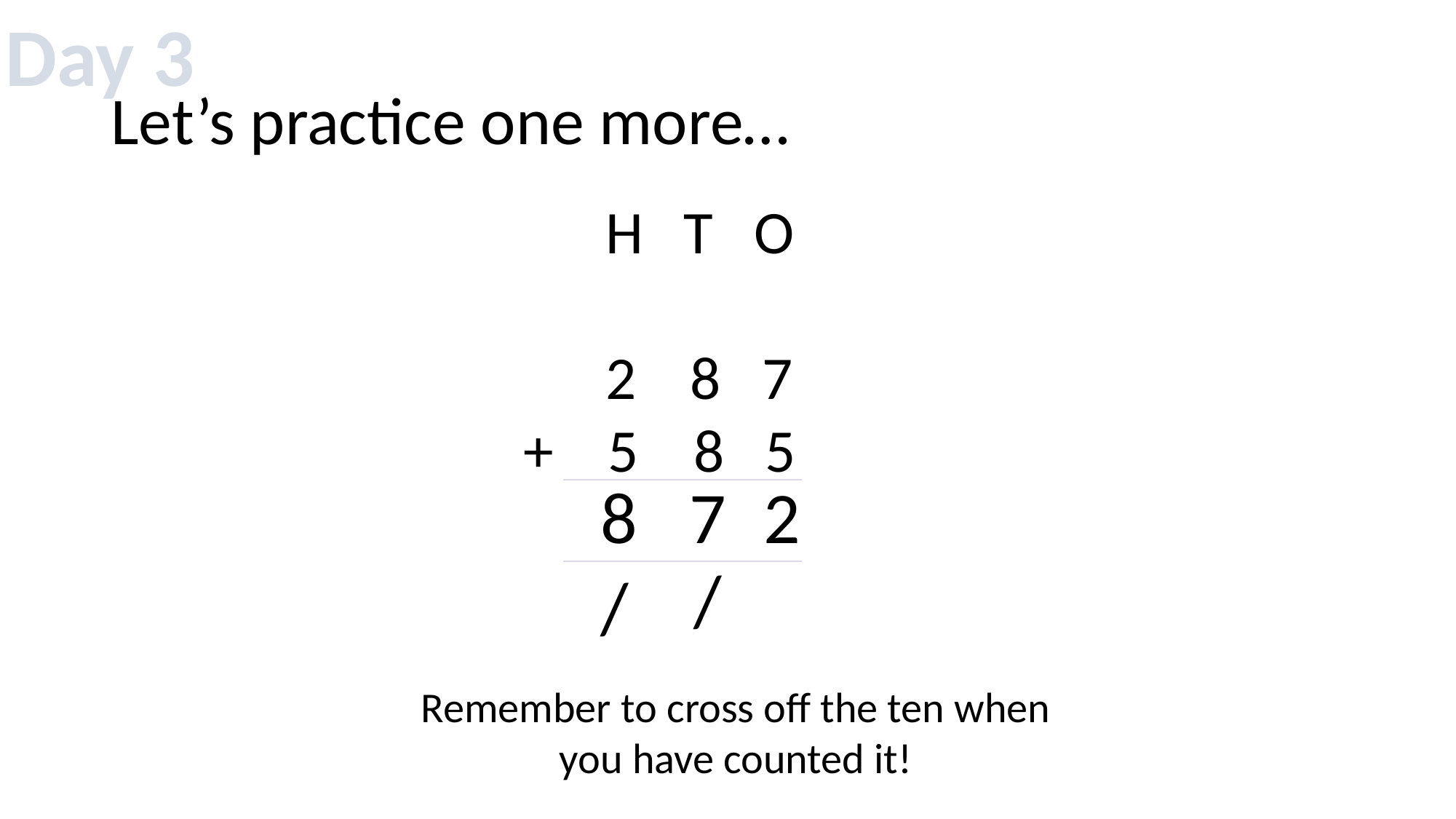

Day 3
# Let’s practice one more…
      H   T   O

      2    8   7
+    5    8   5

8
7
2
/
/
Remember to cross off the ten when you have counted it!